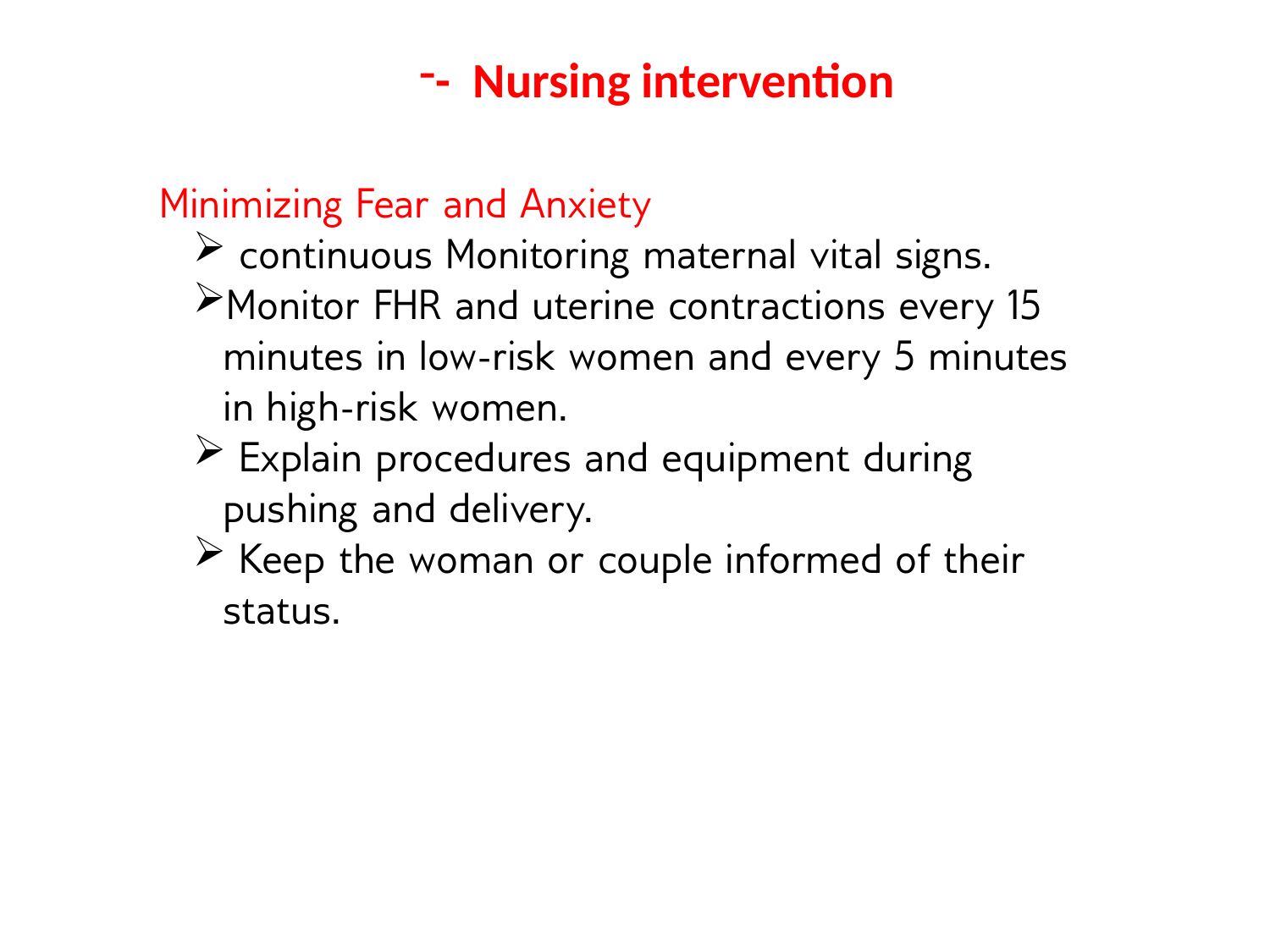

-  Nursing intervention

Minimizing Fear and Anxiety
 continuous Monitoring maternal vital signs.
Monitor FHR and uterine contractions every 15 minutes in low-risk women and every 5 minutes in high-risk women.
 Explain procedures and equipment during pushing and delivery.
 Keep the woman or couple informed of their status.